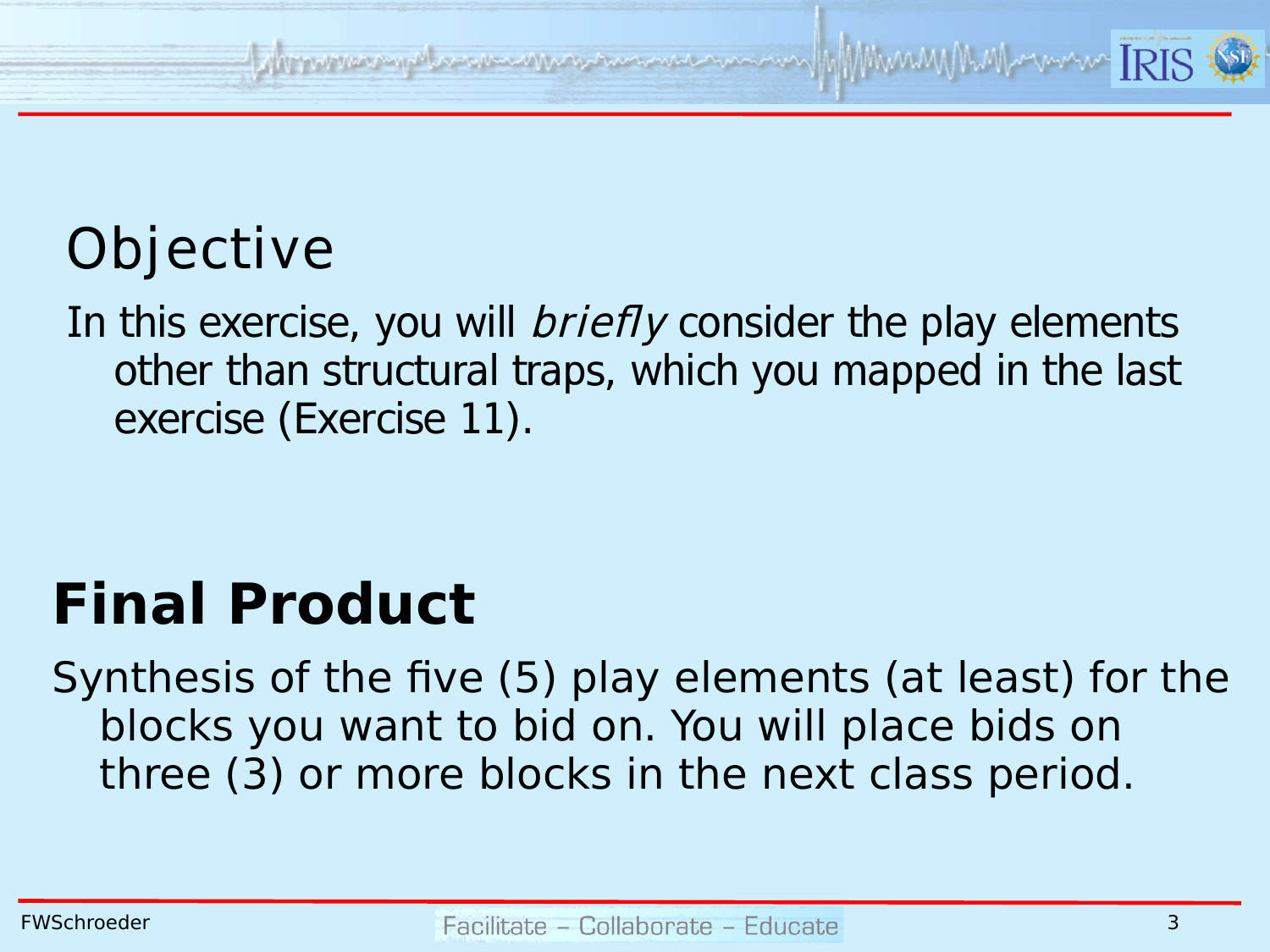

Objective
In this exercise, you will briefly consider the play elements other than structural traps, which you mapped in the last exercise (Exercise 11).
Final Product
Synthesis of the five (5) play elements (at least) for the blocks you want to bid on. You will place bids on three (3) or more blocks in the next class period.